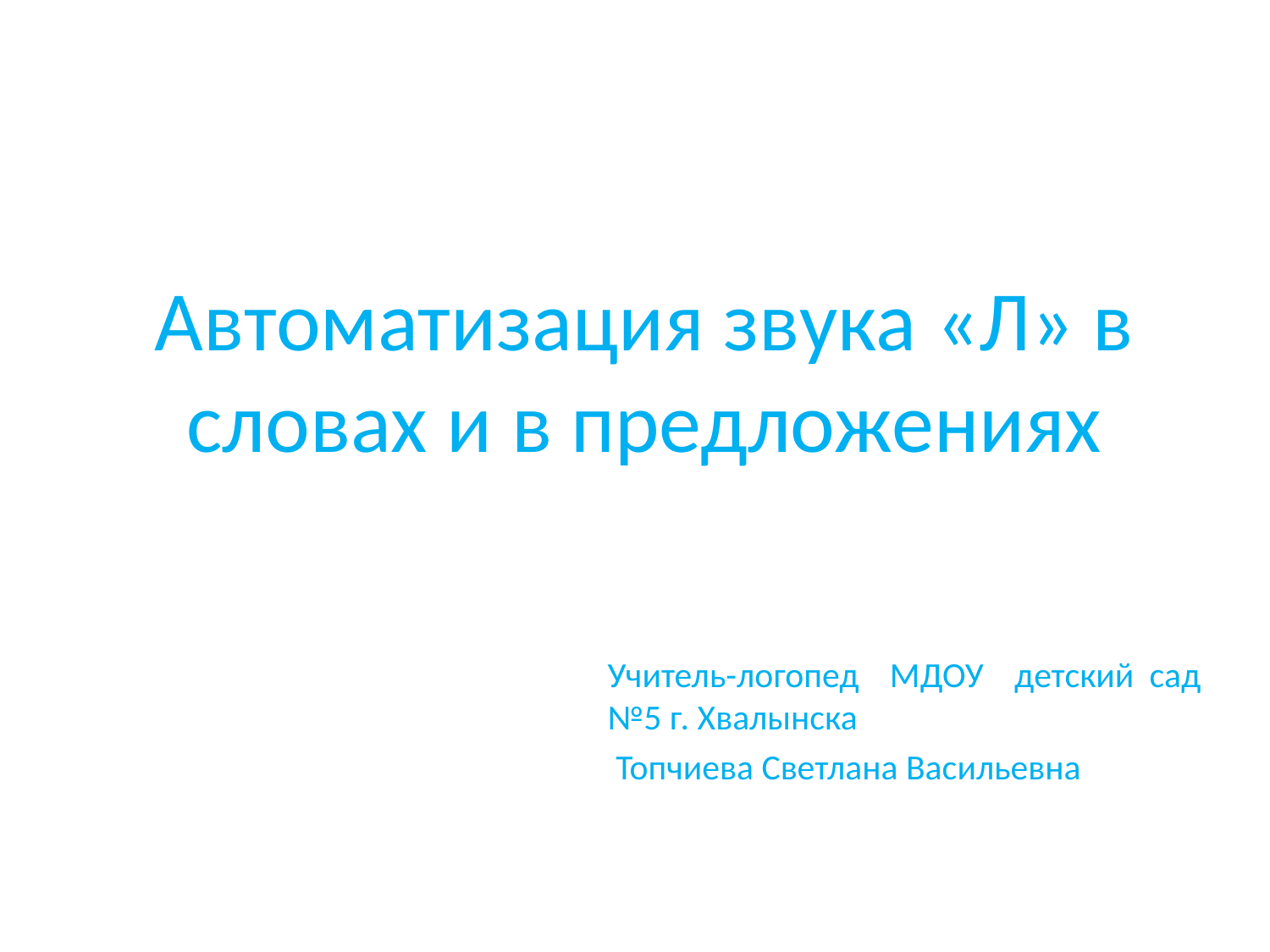

# Автоматизация звука «Л» в словах и в предложениях
Учитель-логопед  МДОУ  детский сад №5 г. Хвалынска
 Топчиева Светлана Васильевна